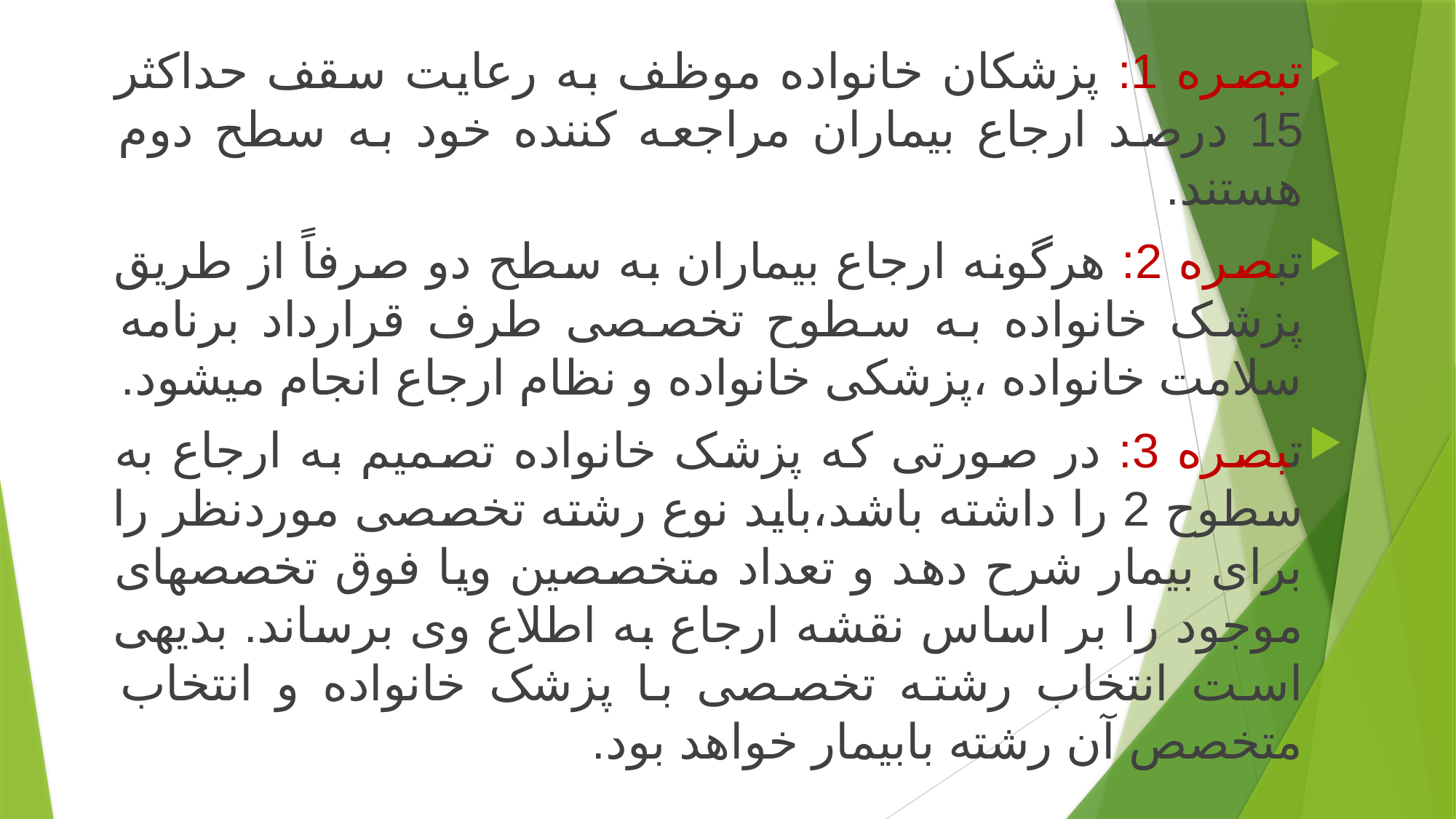

تبصره 1: پزشکان خانواده موظف به رعایت سقف حداکثر 15 درصد ارجاع بیماران مراجعه کننده خود به سطح دوم هستند.
تبصره 2: هرگونه ارجاع بیماران به سطح دو صرفاً از طریق پزشک خانواده به سطوح تخصصی طرف قرارداد برنامه سلامت خانواده ،پزشکی خانواده و نظام ارجاع انجام میشود.
تبصره 3: در صورتی که پزشک خانواده تصمیم به ارجاع به سطوح 2 را داشته باشد،باید نوع رشته تخصصی موردنظر را برای بیمار شرح دهد و تعداد متخصصین ویا فوق تخصصهای موجود را بر اساس نقشه ارجاع به اطلاع وی برساند. بدیهی است انتخاب رشته تخصصی با پزشک خانواده و انتخاب متخصص آن رشته بابیمار خواهد بود.